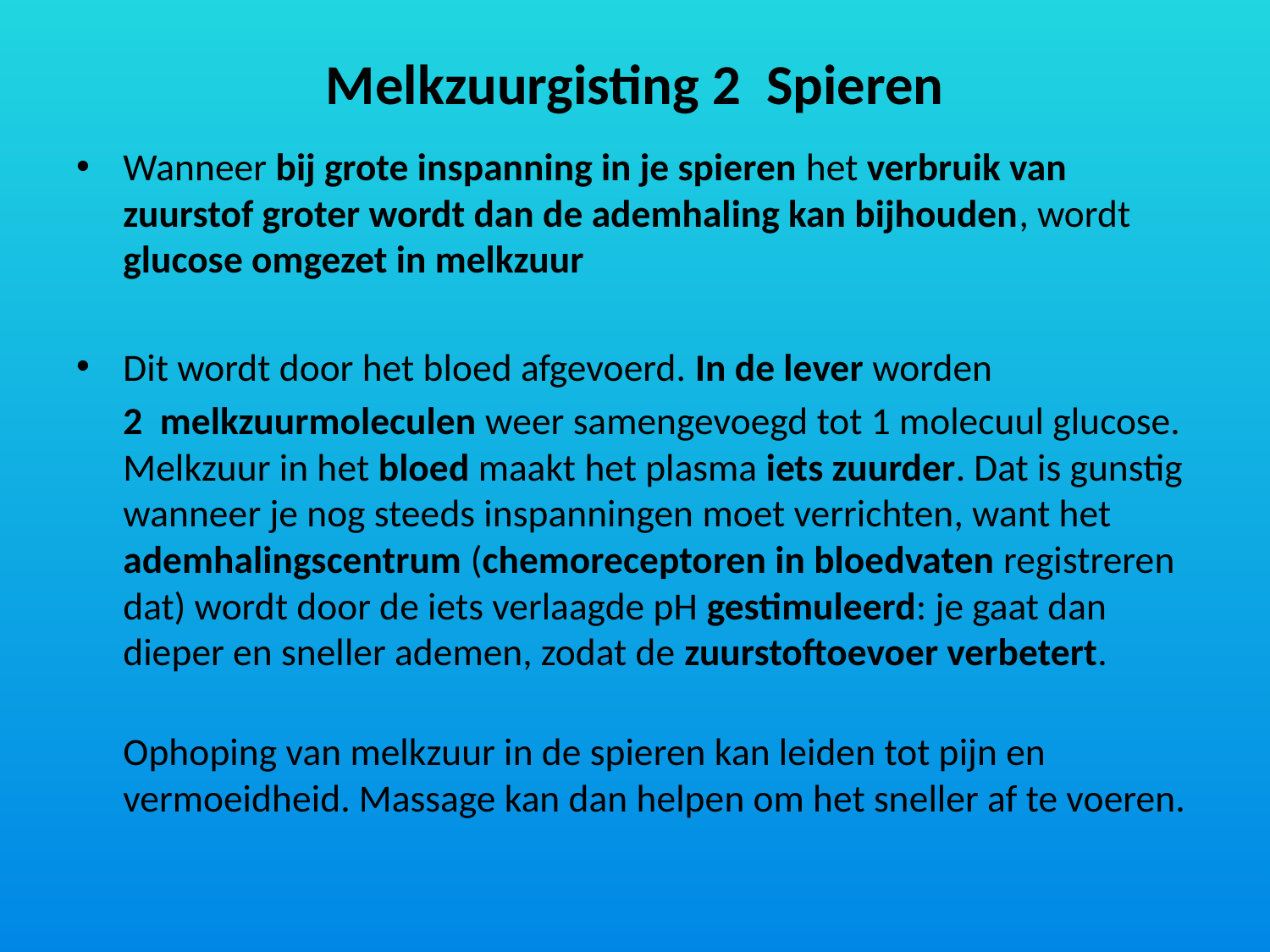

# Melkzuurgisting 2  Spieren
Wanneer bij grote inspanning in je spieren het verbruik van zuurstof groter wordt dan de ademhaling kan bijhouden, wordt glucose omgezet in melkzuur

Dit wordt door het bloed afgevoerd. In de lever worden
	2  melkzuurmoleculen weer samengevoegd tot 1 molecuul glucose.
Melkzuur in het bloed maakt het plasma iets zuurder. Dat is gunstig wanneer je nog steeds inspanningen moet verrichten, want het ademhalingscentrum (chemoreceptoren in bloedvaten registreren dat) wordt door de iets verlaagde pH gestimuleerd: je gaat dan dieper en sneller ademen, zodat de zuurstoftoevoer verbetert.
Ophoping van melkzuur in de spieren kan leiden tot pijn en vermoeidheid. Massage kan dan helpen om het sneller af te voeren.